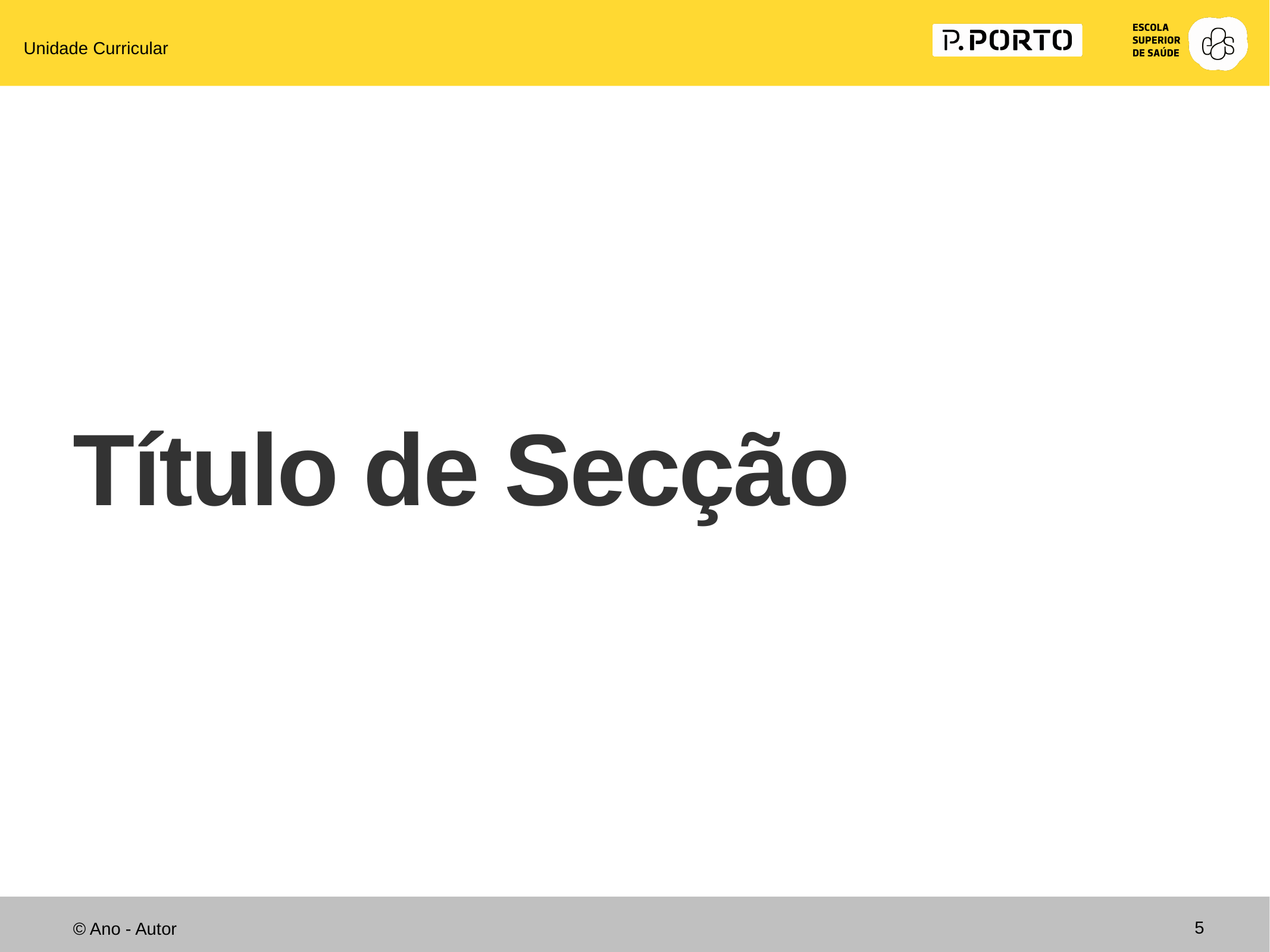

Unidade Curricular
# Título de Secção
5